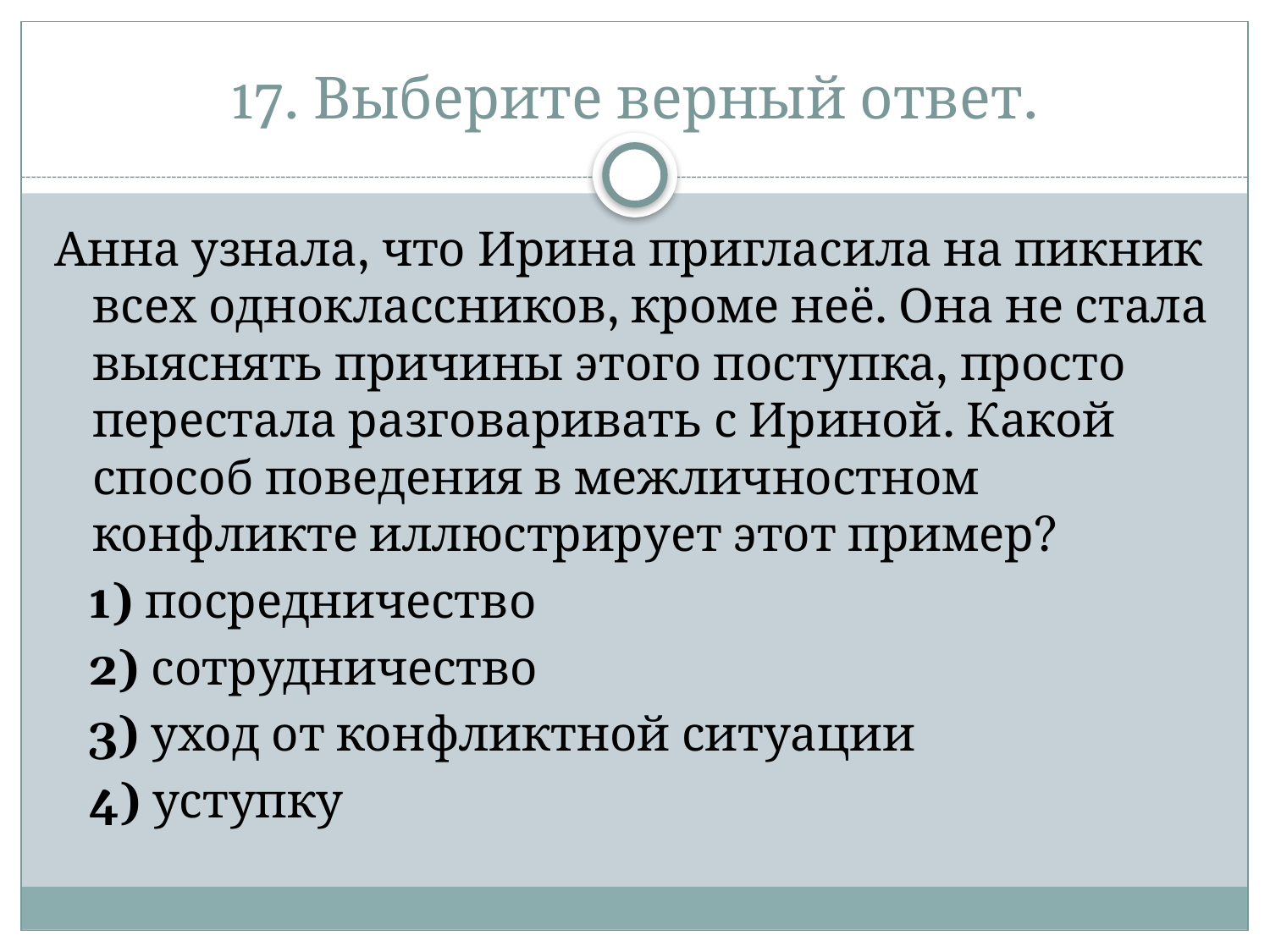

# 17. Выберите верный ответ.
Анна узнала, что Ирина пригласила на пикник всех одноклассников, кроме неё. Она не стала выяснять причины этого поступка, просто перестала разговаривать с Ириной. Какой способ поведения в межличностном конфликте иллюстрирует этот пример?
   1) посредничество
   2) сотрудничество
   3) уход от конфликтной ситуации
   4) уступку